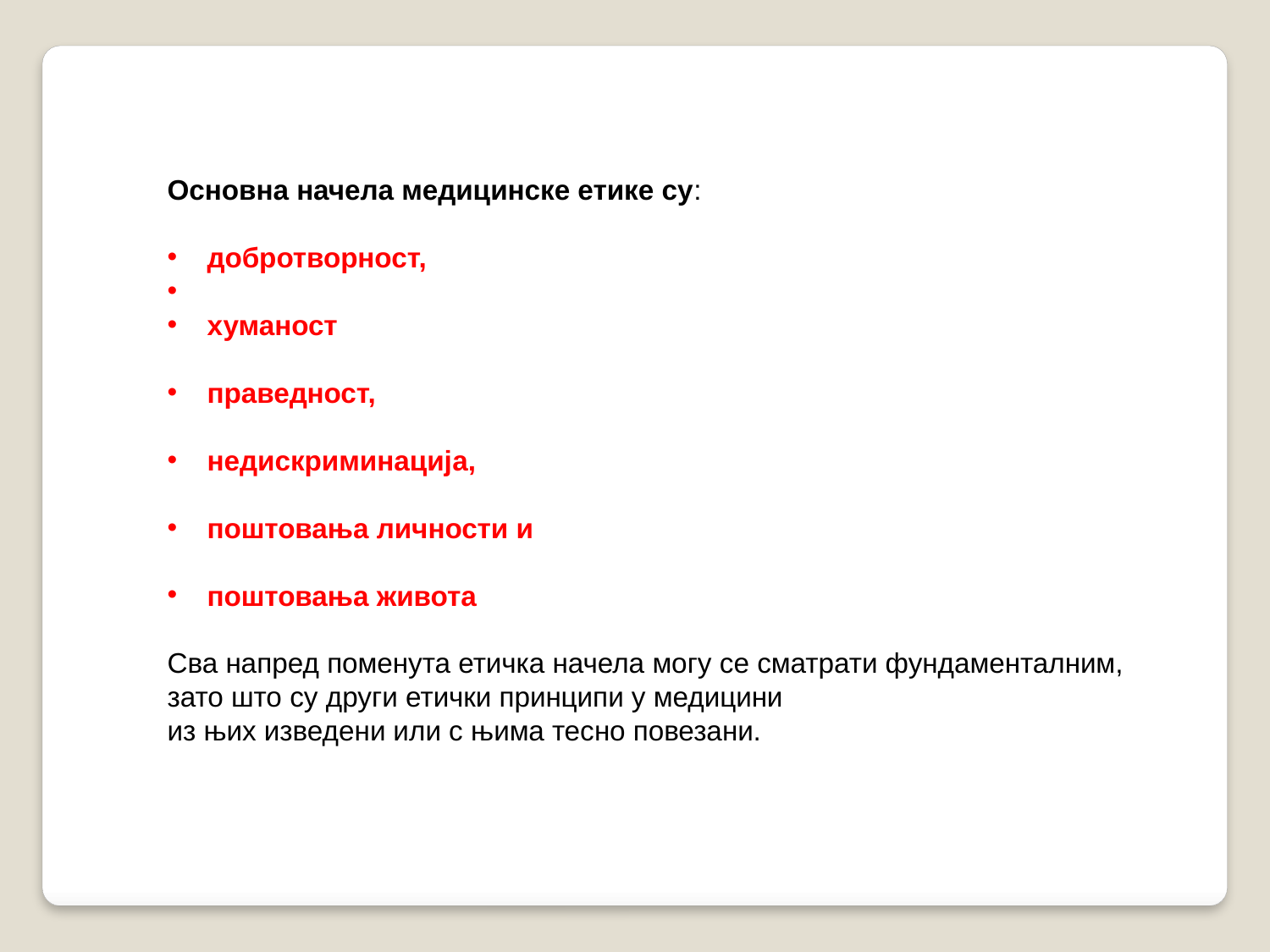

Основна начела медицинске етике су:

добротворност,

хуманост

праведност,

недискриминацијa,

поштовања личности и

поштовања живота

Сва напред поменута етичка начела могу се сматрати фундаменталним, зато што су други етички принципи у медицини
из њих изведени или с њима тесно повезани.